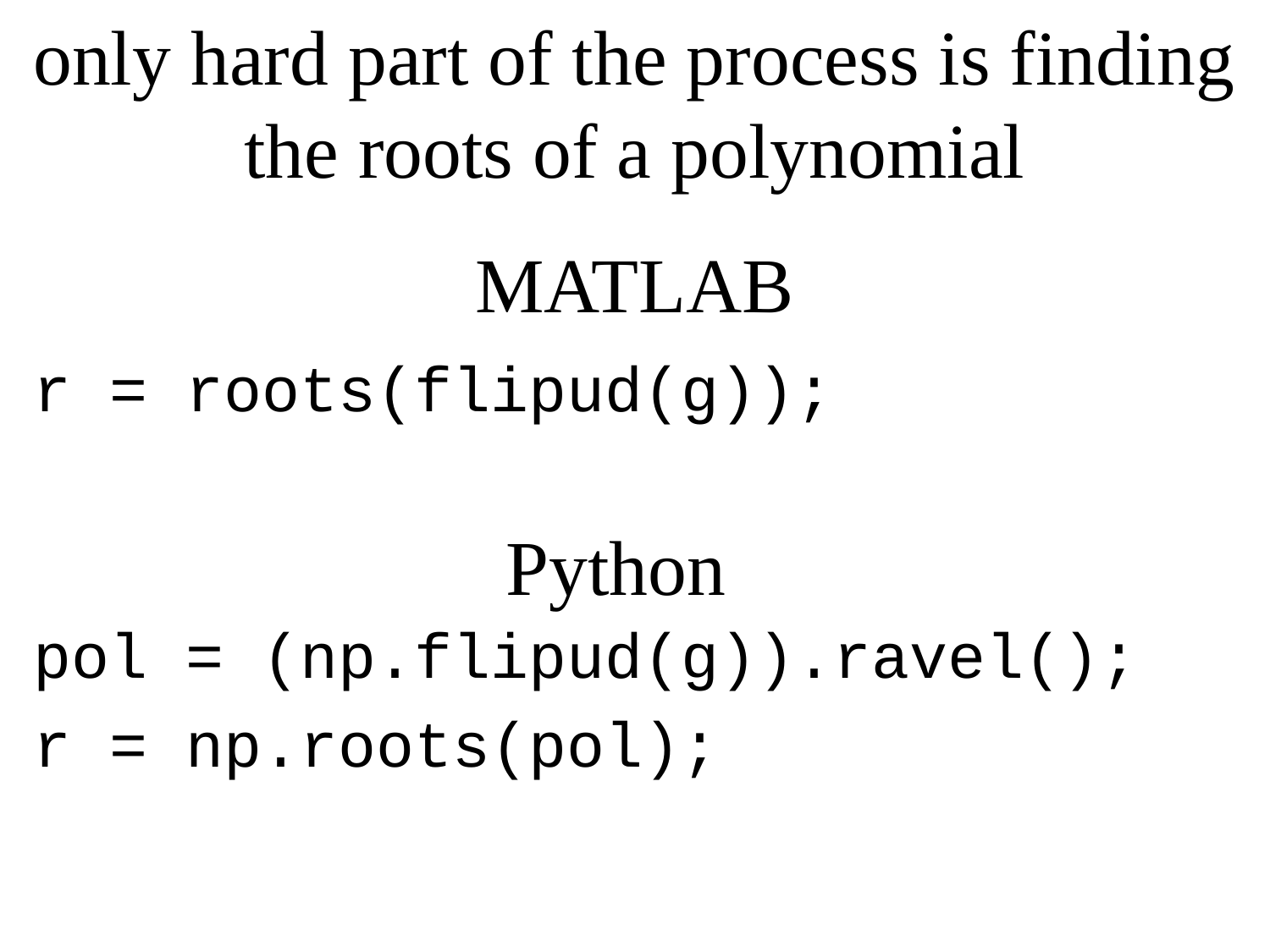

# only hard part of the process is finding the roots of a polynomial
MATLAB
r = roots(flipud(g));

pol = (np.flipud(g)).ravel();
r = np.roots(pol);
Python